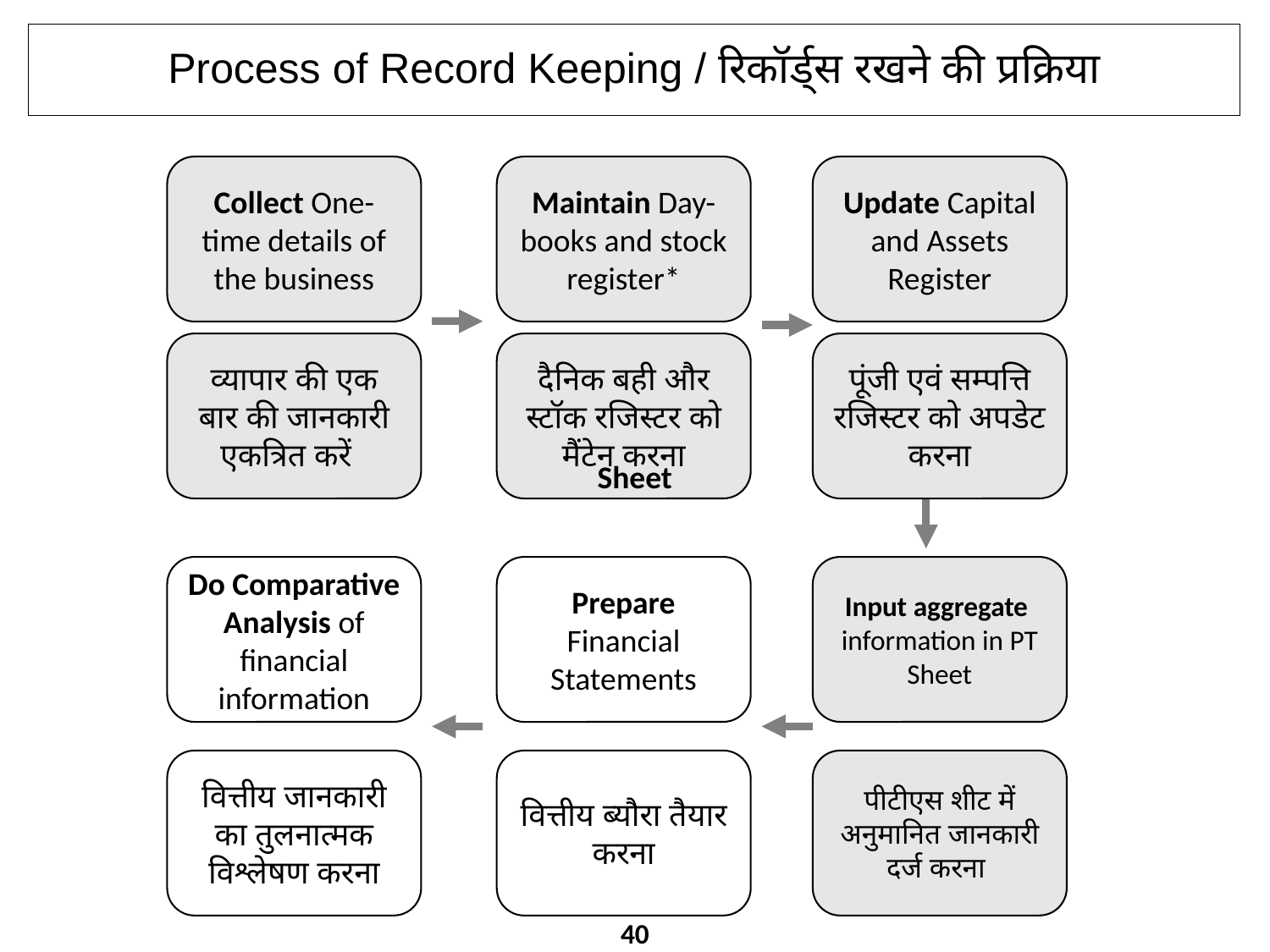

# Process of Record Keeping / रिकॉर्ड्स रखने की प्रक्रिया
Collect One-time details of the business
Maintain Day-books and stock register*
Update Capital and Assets Register
व्यापार की एक बार की जानकारी एकत्रित करें
दैनिक बही और स्टॉक रजिस्टर को मैंटेन करना
पूंजी एवं सम्पत्ति रजिस्टर को अपडेट करना
Sheet
Do Comparative Analysis of financial information
Prepare Financial Statements
Input aggregate  information in PT Sheet
वित्तीय जानकारी का तुलनात्मक विश्लेषण करना
वित्तीय ब्यौरा तैयार करना
पीटीएस शीट में अनुमानित जानकारी दर्ज करना
40